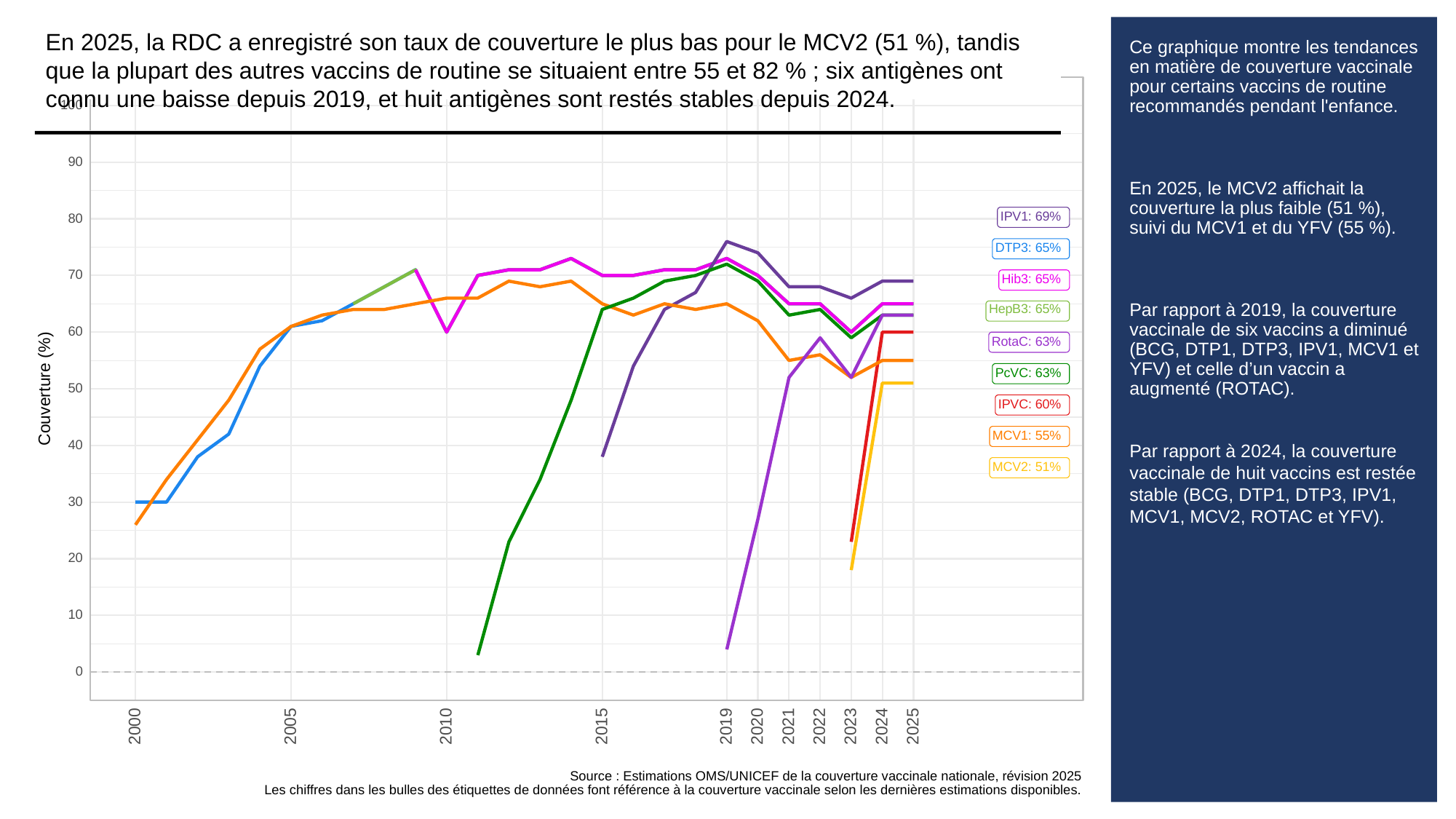

En 2025, la RDC a enregistré son taux de couverture le plus bas pour le MCV2 (51 %), tandis que la plupart des autres vaccins de routine se situaient entre 55 et 82 % ; six antigènes ont connu une baisse depuis 2019, et huit antigènes sont restés stables depuis 2024.
# Ce graphique présente l'évolution de la couverture vaccinale pour 8 vaccins (série complète).

En 2025, le MCV2 affichait la couverture la plus faible de tous les vaccins (51 %), suivi du MCV1 (55 %).

La couverture vaccinale de cinq vaccins a diminué (DTP3, HEPB3, HIB3, IPV1 et MCV1) et celle d’un vaccin a augmenté (ROTAC) par rapport à leur couverture respective en 2019.

La couverture vaccinale de 8 vaccins est restée inchangée (DTP3, HEPB3, HIB3, IPV1, IPVC, MCV1, MCV2 et ROTAC) par rapport à celle de 2024.
Ce graphique montre les tendances en matière de couverture vaccinale pour certains vaccins de routine recommandés pendant l'enfance.

En 2025, le MCV2 affichait la couverture la plus faible (51 %), suivi du MCV1 et du YFV (55 %).

Par rapport à 2019, la couverture vaccinale de six vaccins a diminué (BCG, DTP1, DTP3, IPV1, MCV1 et YFV) et celle d’un vaccin a augmenté (ROTAC).

Par rapport à 2024, la couverture vaccinale de huit vaccins est restée stable (BCG, DTP1, DTP3, IPV1, MCV1, MCV2, ROTAC et YFV).

Couverture vaccinale (%), RDC, 2000-2025

100

90

IPV1: 69%
80

DTP3: 65%

70
Hib3: 65%

HepB3: 65%

60

RotaC: 63%

PcVC: 63%
Couverture (%)

50

IPVC: 60%

MCV1: 55%
40

MCV2: 51%

30

20

10

0

2023
2000
2005
2010
2015
2019
2020
2021
2022
2024
2025
Source : Estimations OMS/UNICEF de la couverture vaccinale nationale, révision 2025
Les chiffres dans les bulles des étiquettes de données font référence à la couverture vaccinale selon les dernières estimations disponibles.